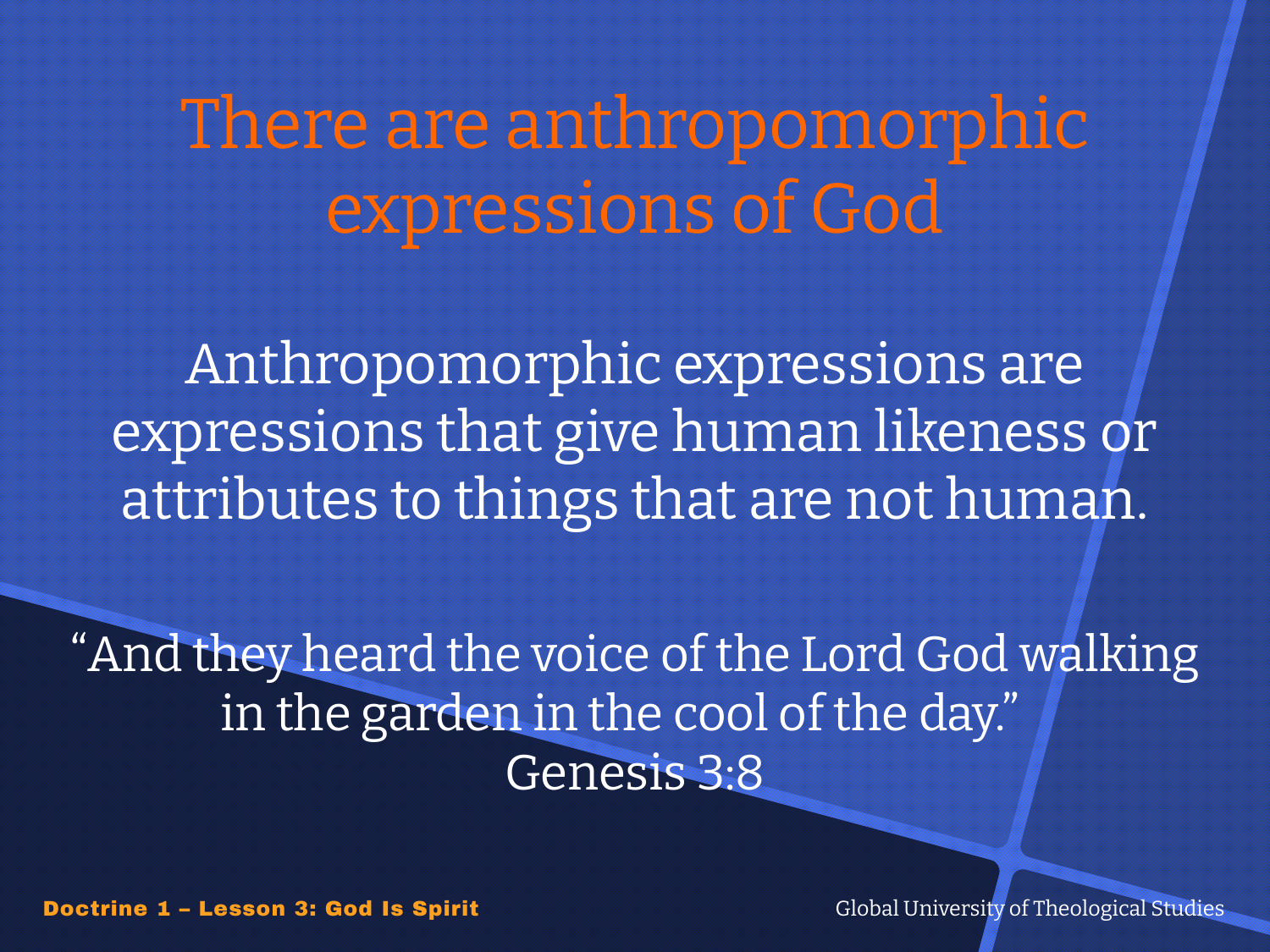

There are anthropomorphic expressions of God
Anthropomorphic expressions are expressions that give human likeness or attributes to things that are not human.
“And they heard the voice of the Lord God walking in the garden in the cool of the day.”
Genesis 3:8
Doctrine 1 – Lesson 3: God Is Spirit                                             Global University of Theological Studies